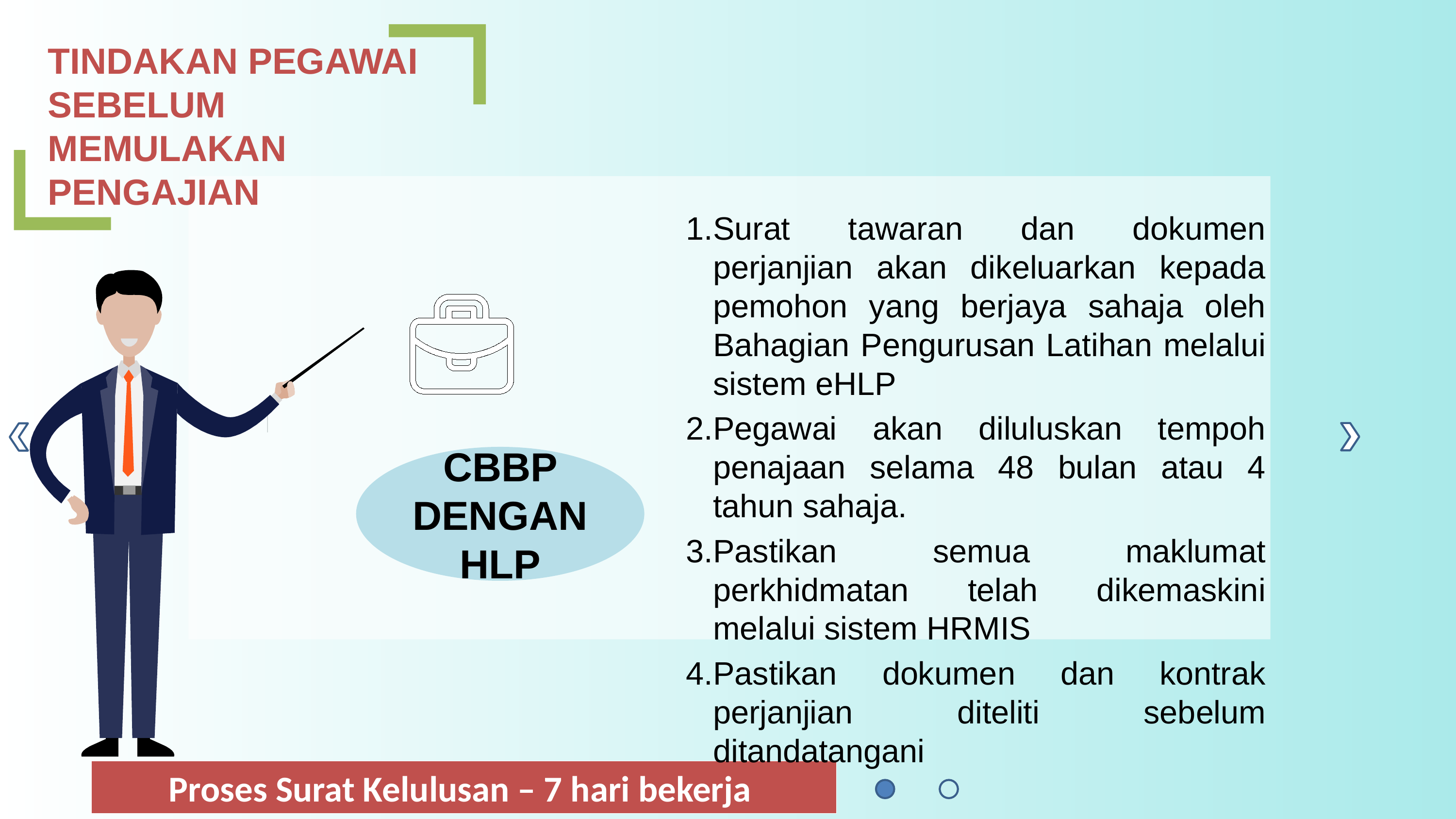

TINDAKAN PEGAWAI SEBELUM MEMULAKAN PENGAJIAN

Surat tawaran dan dokumen perjanjian akan dikeluarkan kepada pemohon yang berjaya sahaja oleh Bahagian Pengurusan Latihan melalui sistem eHLP
Pegawai akan diluluskan tempoh penajaan selama 48 bulan atau 4 tahun sahaja.
Pastikan semua maklumat perkhidmatan telah dikemaskini melalui sistem HRMIS
Pastikan dokumen dan kontrak perjanjian diteliti sebelum ditandatangani

CBBP DENGAN HLP
Proses Surat Kelulusan – 7 hari bekerja